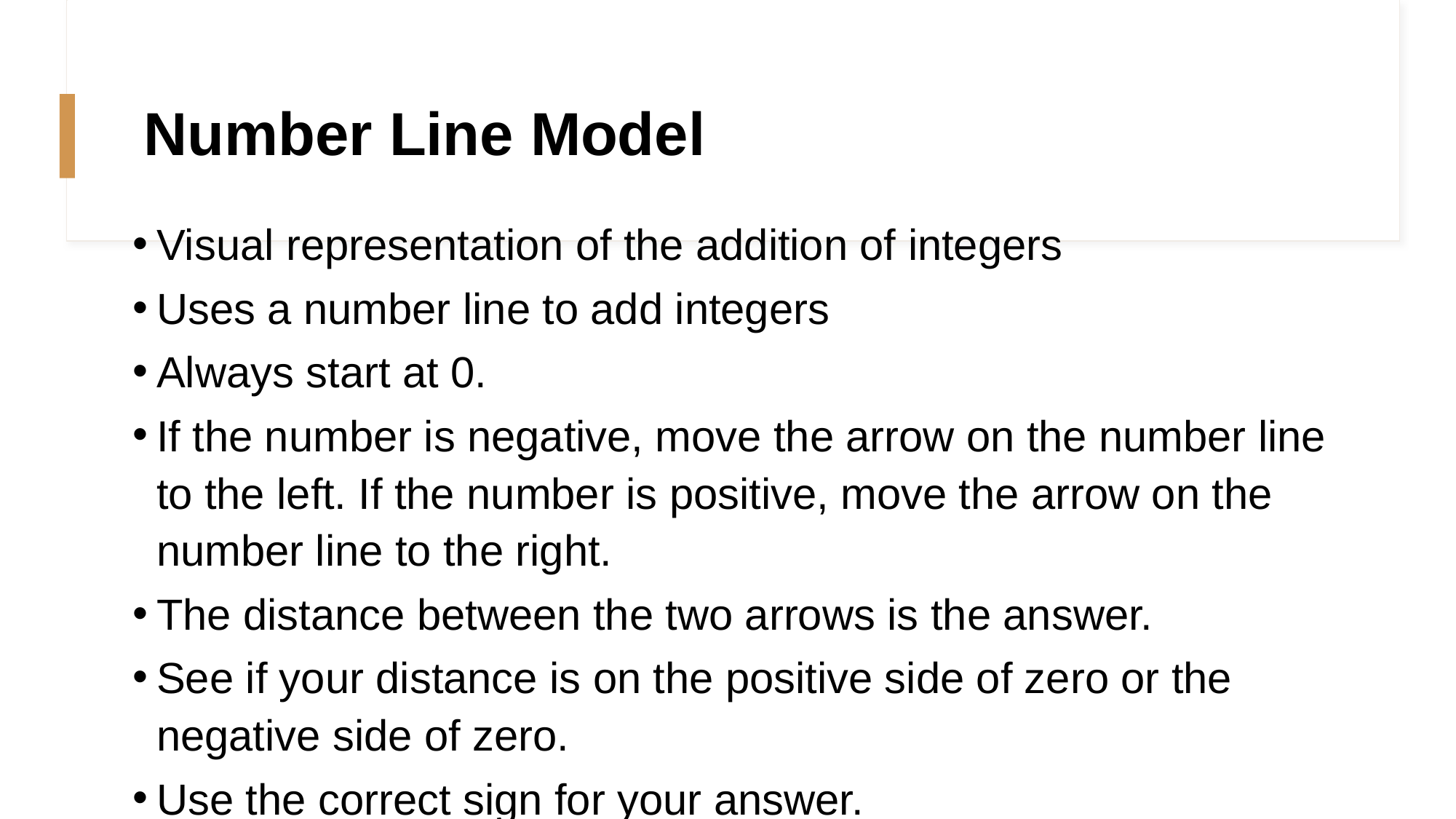

# Number Line Model
Visual representation of the addition of integers
Uses a number line to add integers
Always start at 0.
If the number is negative, move the arrow on the number line to the left. If the number is positive, move the arrow on the number line to the right.
The distance between the two arrows is the answer.
See if your distance is on the positive side of zero or the negative side of zero.
Use the correct sign for your answer.